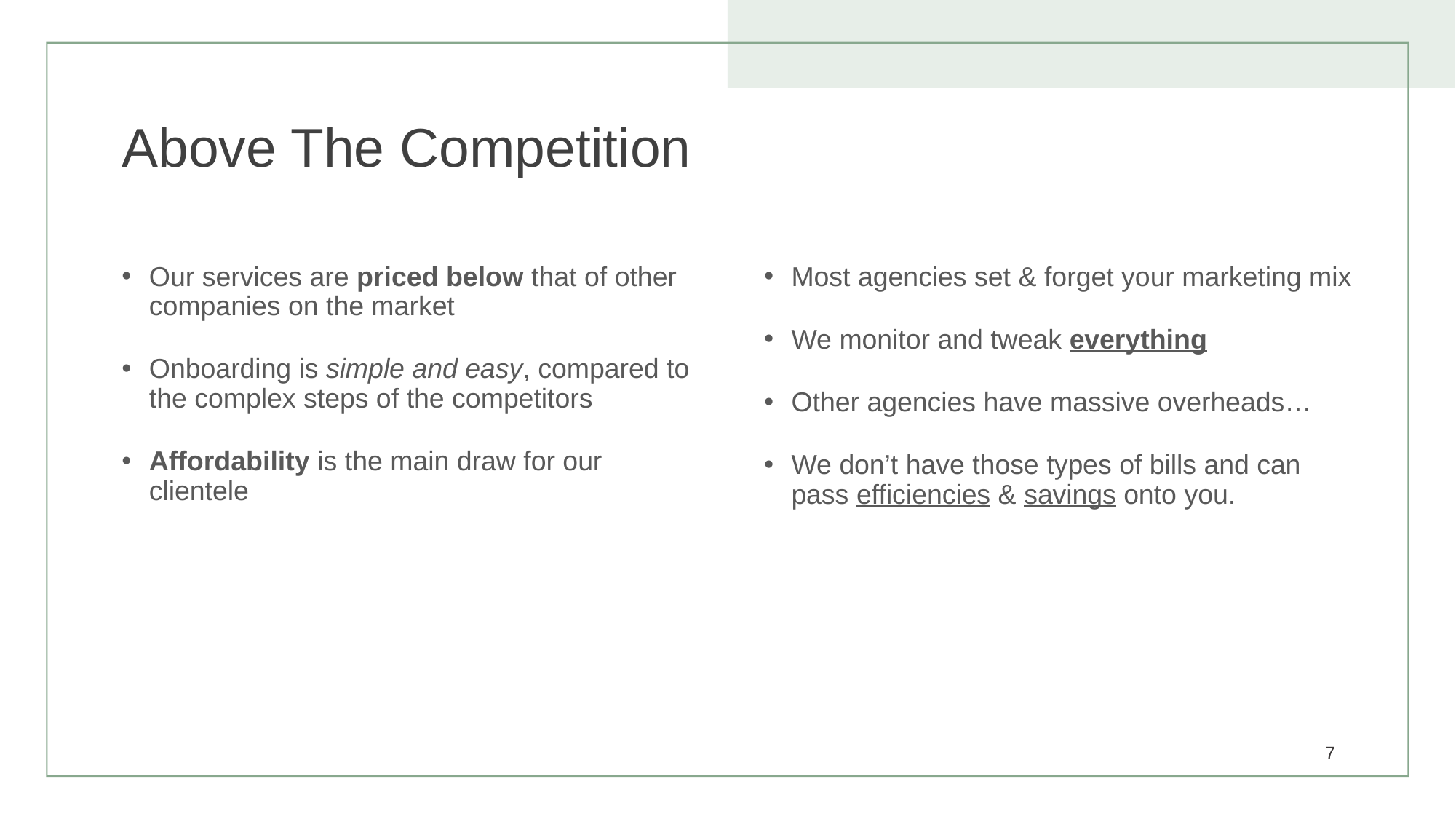

# Above The Competition
Our services are priced below that of other companies on the market
Onboarding is simple and easy, compared to the complex steps of the competitors
Affordability is the main draw for our clientele
Most agencies set & forget your marketing mix
We monitor and tweak everything
Other agencies have massive overheads…
We don’t have those types of bills and can pass efficiencies & savings onto you.
7